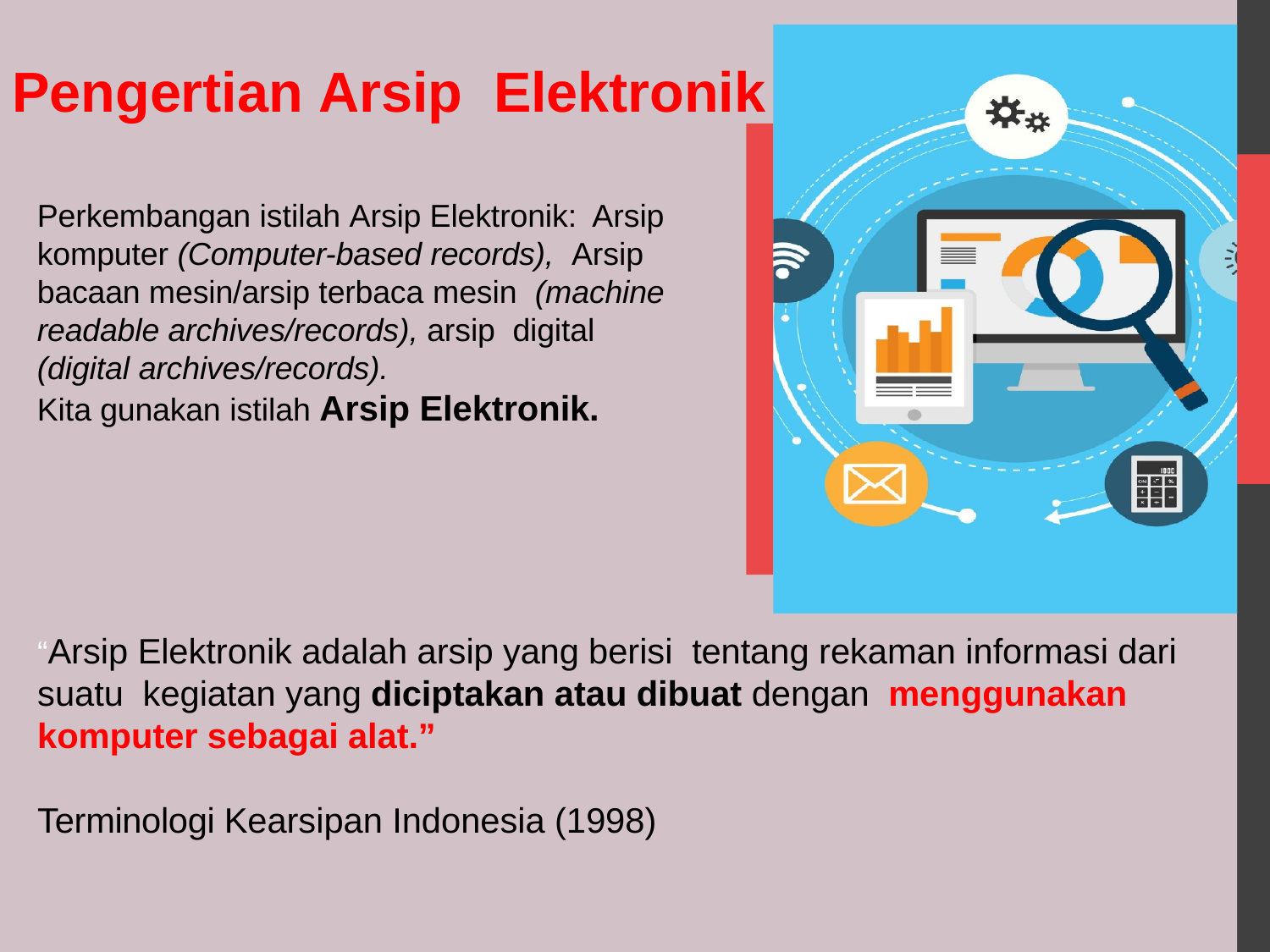

# Pengertian Arsip  Elektronik

Perkembangan istilah Arsip Elektronik:  Arsip komputer (Computer-based records),  Arsip bacaan mesin/arsip terbaca mesin  (machine readable archives/records), arsip  digital (digital archives/records).
Kita gunakan istilah Arsip Elektronik.

“Arsip Elektronik adalah arsip yang berisi  tentang rekaman informasi dari suatu  kegiatan yang diciptakan atau dibuat dengan  menggunakan komputer sebagai alat.”

Terminologi Kearsipan Indonesia (1998)